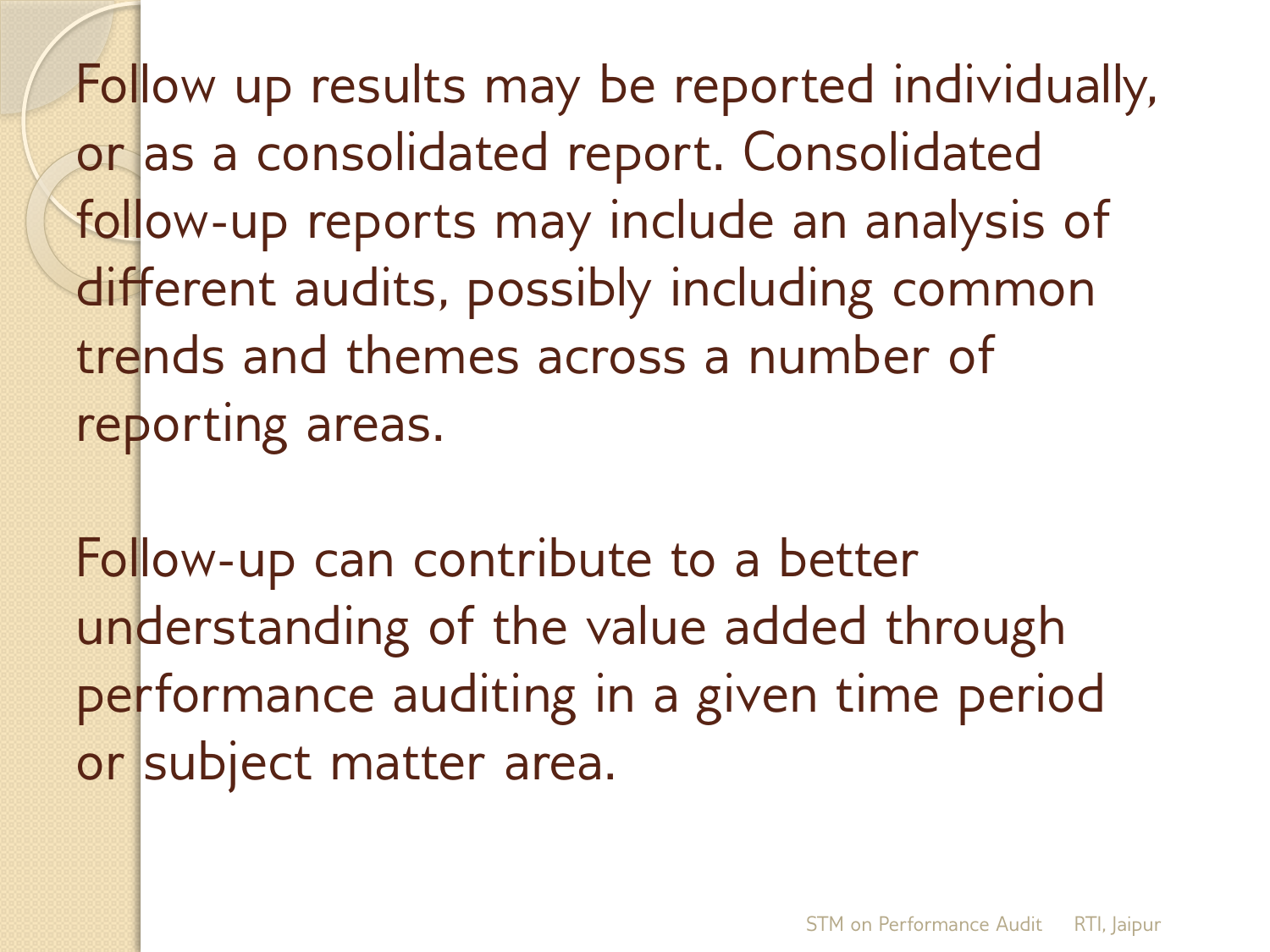

# Follow up results may be reported individually, or as a consolidated report. Consolidated follow-up reports may include an analysis of different audits, possibly including common trends and themes across a number of reporting areas. Follow-up can contribute to a better understanding of the value added through performance auditing in a given time period or subject matter area.
STM on Performance Audit     RTI, Jaipur